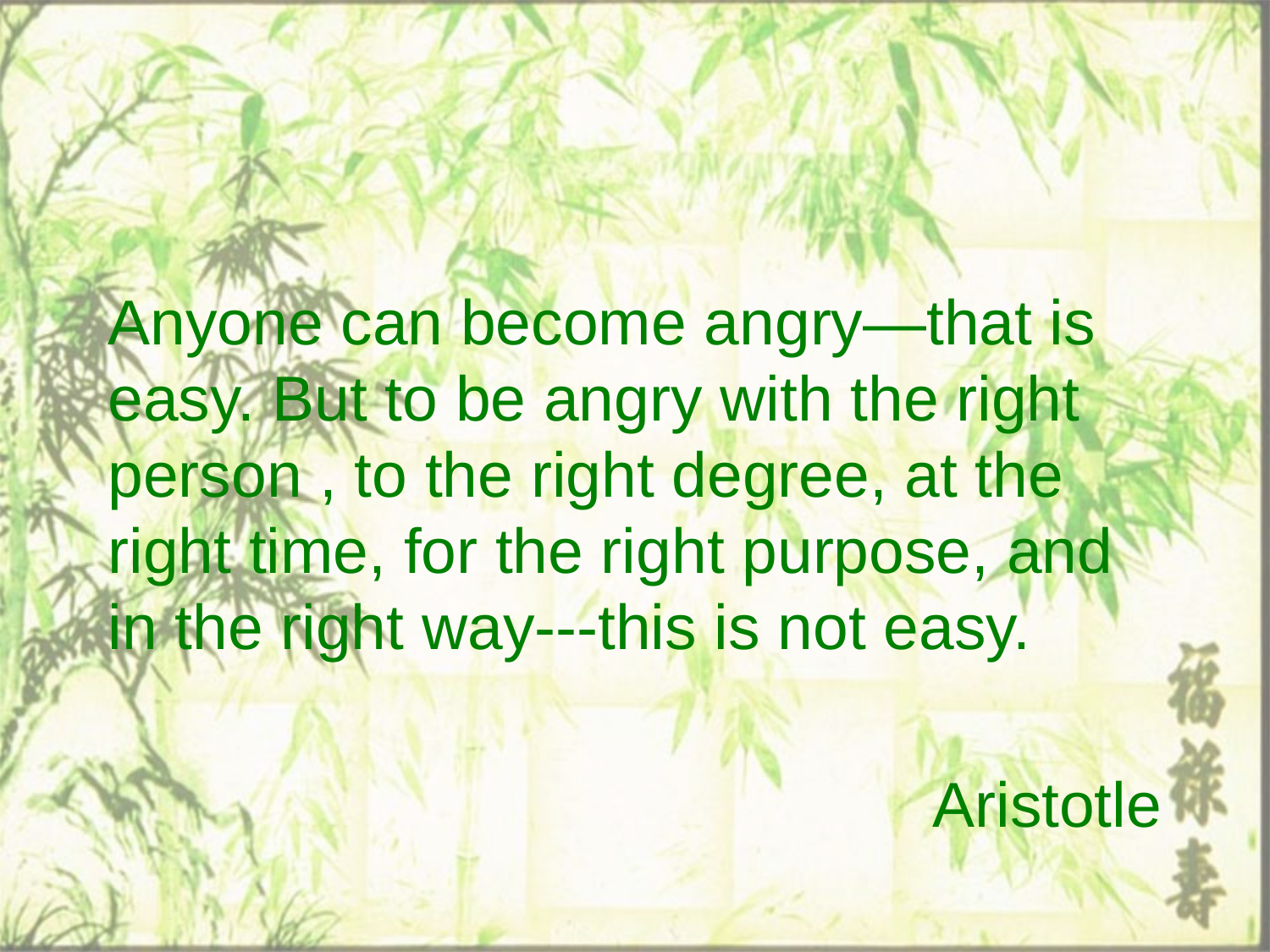

#
Anyone can become angry—that is easy. But to be angry with the right person , to the right degree, at the right time, for the right purpose, and in the right way---this is not easy.

Aristotle